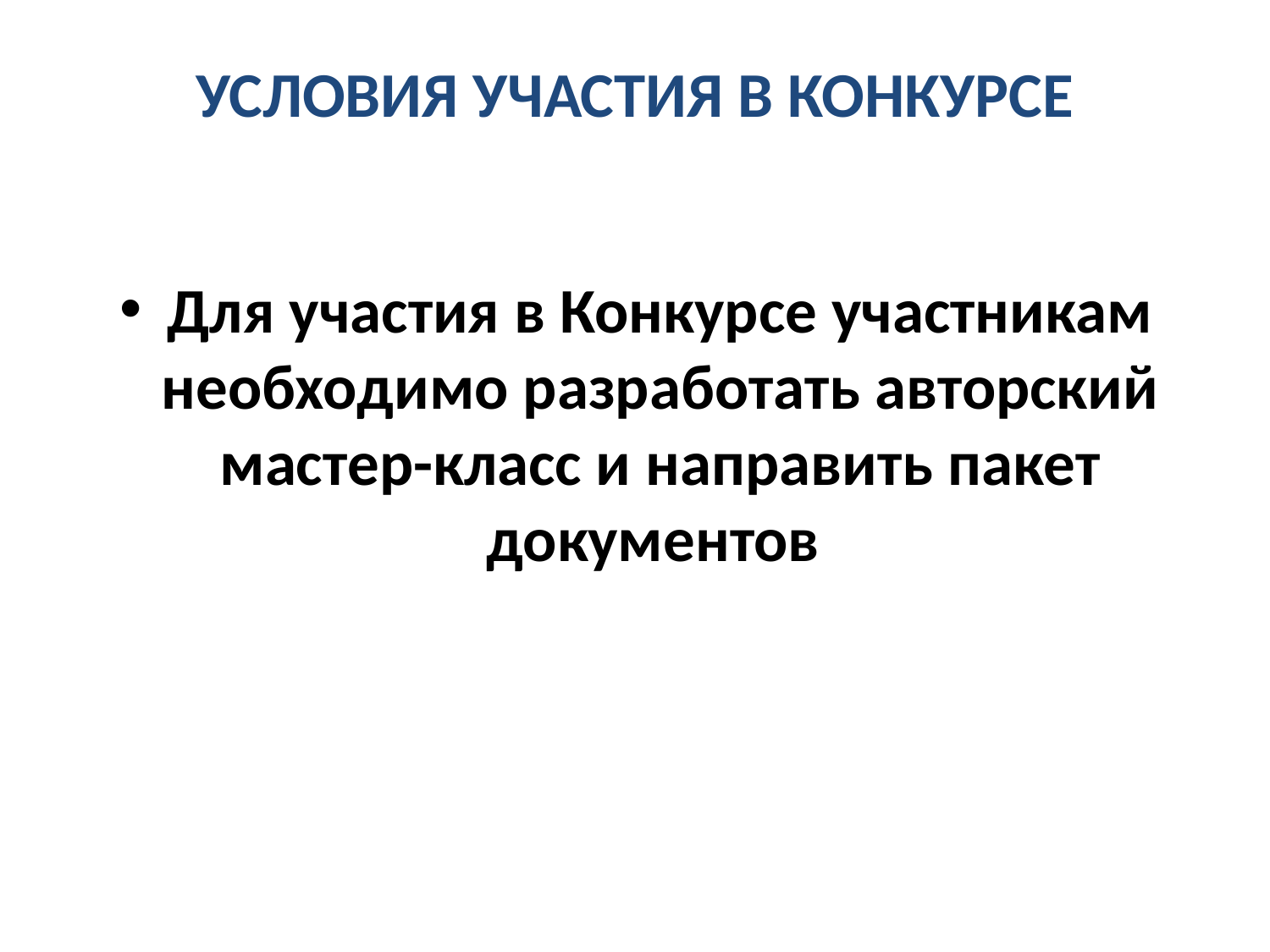

# УСЛОВИЯ УЧАСТИЯ В КОНКУРСЕ

Для участия в Конкурсе участникам необходимо разработать авторский мастер-класс и направить пакет документов